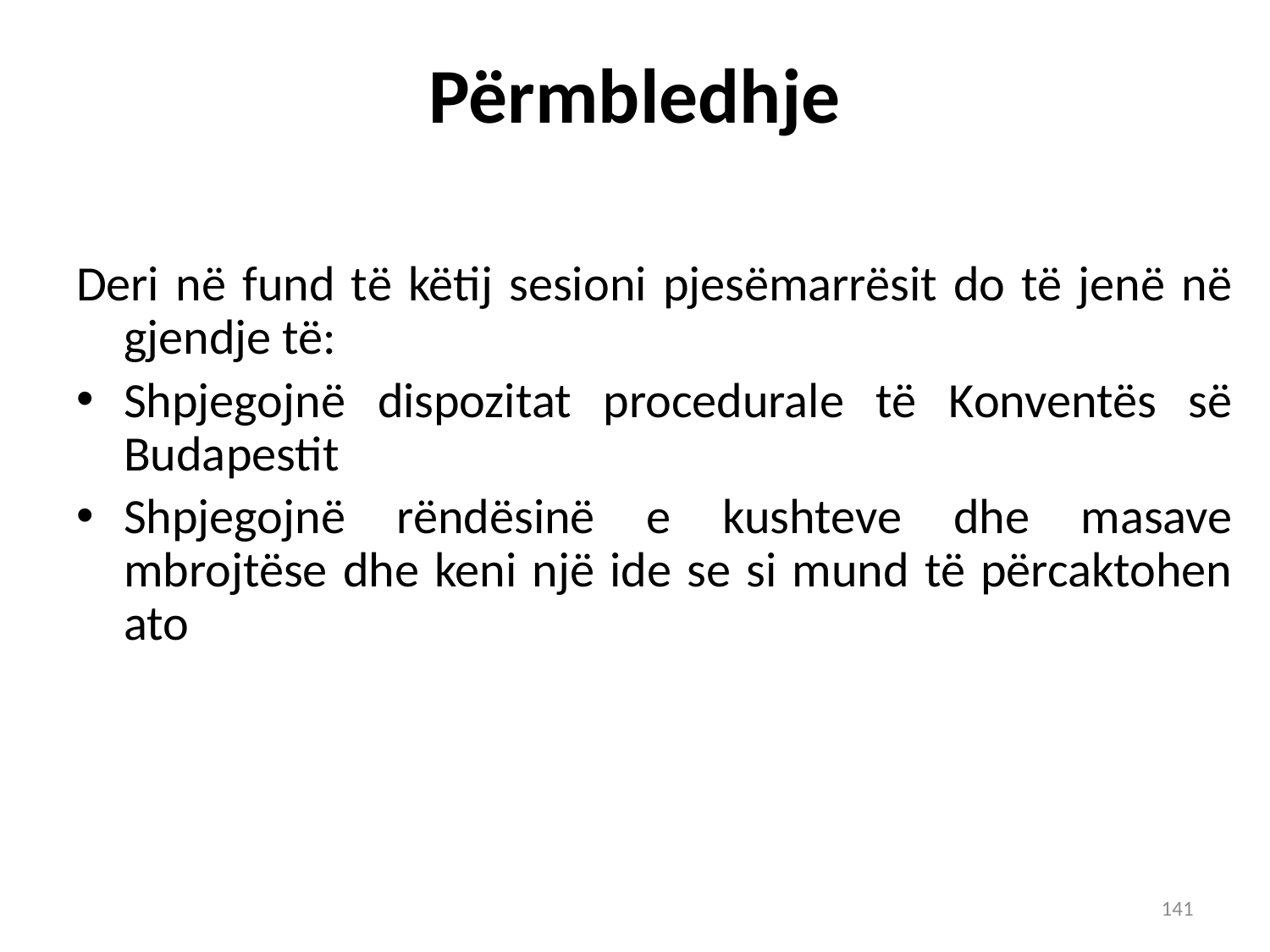

# Përmbledhje

Deri në fund të këtij sesioni pjesëmarrësit do të jenë në gjendje të:
Shpjegojnë dispozitat procedurale të Konventës së Budapestit
Shpjegojnë rëndësinë e kushteve dhe masave mbrojtëse dhe keni një ide se si mund të përcaktohen ato
141